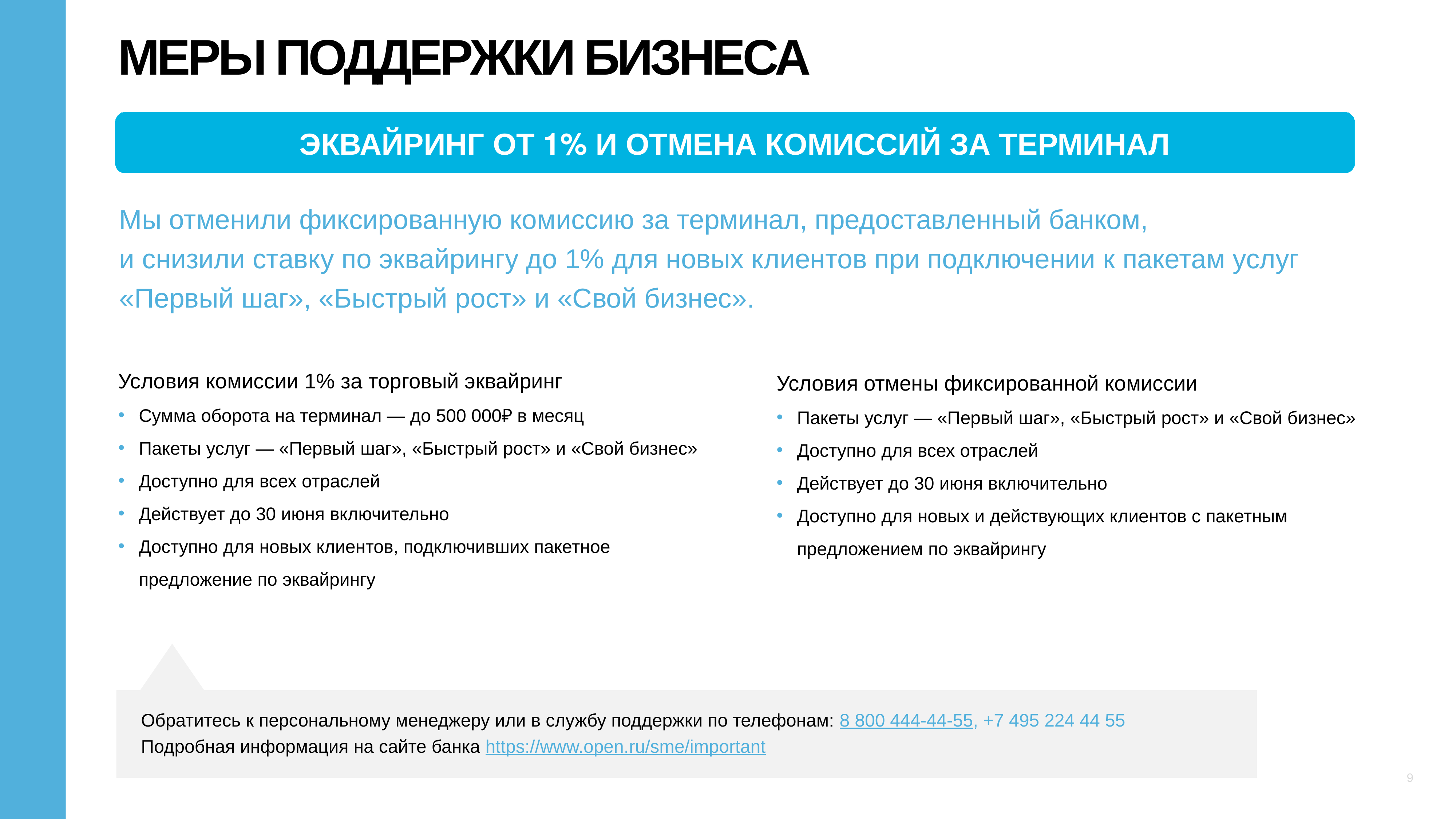

МЕРЫ ПОДДЕРЖКИ БИЗНЕСА
ЭКВАЙРИНГ ОТ 1% И ОТМЕНА КОМИССИЙ ЗА ТЕРМИНАЛ
Мы отменили фиксированную комиссию за терминал, предоставленный банком,
и снизили ставку по эквайрингу до 1% для новых клиентов при подключении к пакетам услуг «Первый шаг», «Быстрый рост» и «Свой бизнес».
Условия комиссии 1% за торговый эквайринг
Сумма оборота на терминал — до 500 000₽ в месяц
Пакеты услуг — «Первый шаг», «Быстрый рост» и «Свой бизнес»
Доступно для всех отраслей
Действует до 30 июня включительно
Доступно для новых клиентов, подключивших пакетное предложение по эквайрингу
Условия отмены фиксированной комиссии
Пакеты услуг — «Первый шаг», «Быстрый рост» и «Свой бизнес»
Доступно для всех отраслей
Действует до 30 июня включительно
Доступно для новых и действующих клиентов с пакетным предложением по эквайрингу

Обратитесь к персональному менеджеру или в службу поддержки по телефонам: 8 800 444-44-55, +7 495 224 44 55
Подробная информация на сайте банка https://www.open.ru/sme/important